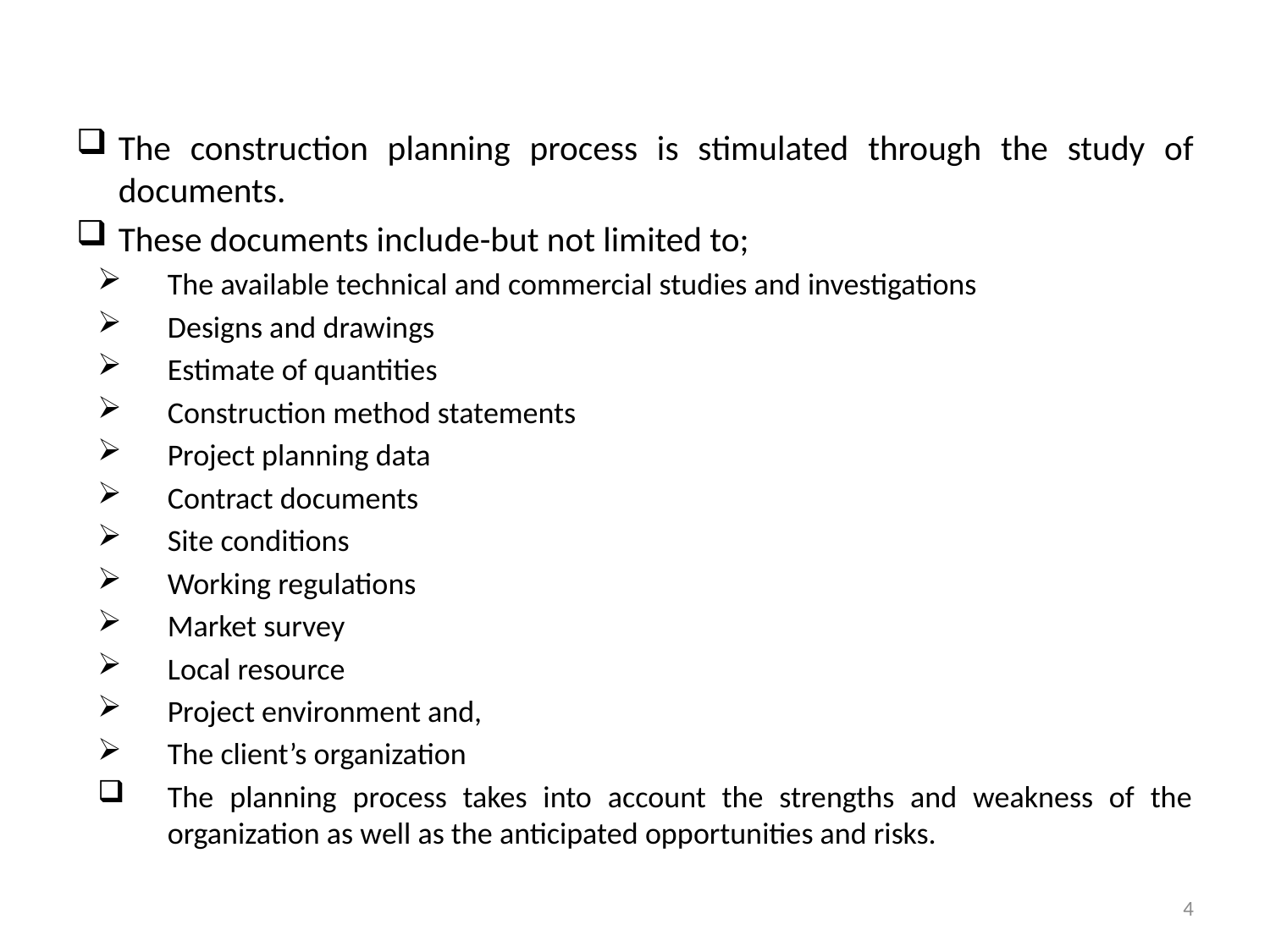

The construction planning process is stimulated through the study of documents.
These documents include-but not limited to;
The available technical and commercial studies and investigations
Designs and drawings
Estimate of quantities
Construction method statements
Project planning data
Contract documents
Site conditions
Working regulations
Market survey
Local resource
Project environment and,
The client’s organization
The planning process takes into account the strengths and weakness of the organization as well as the anticipated opportunities and risks.

4